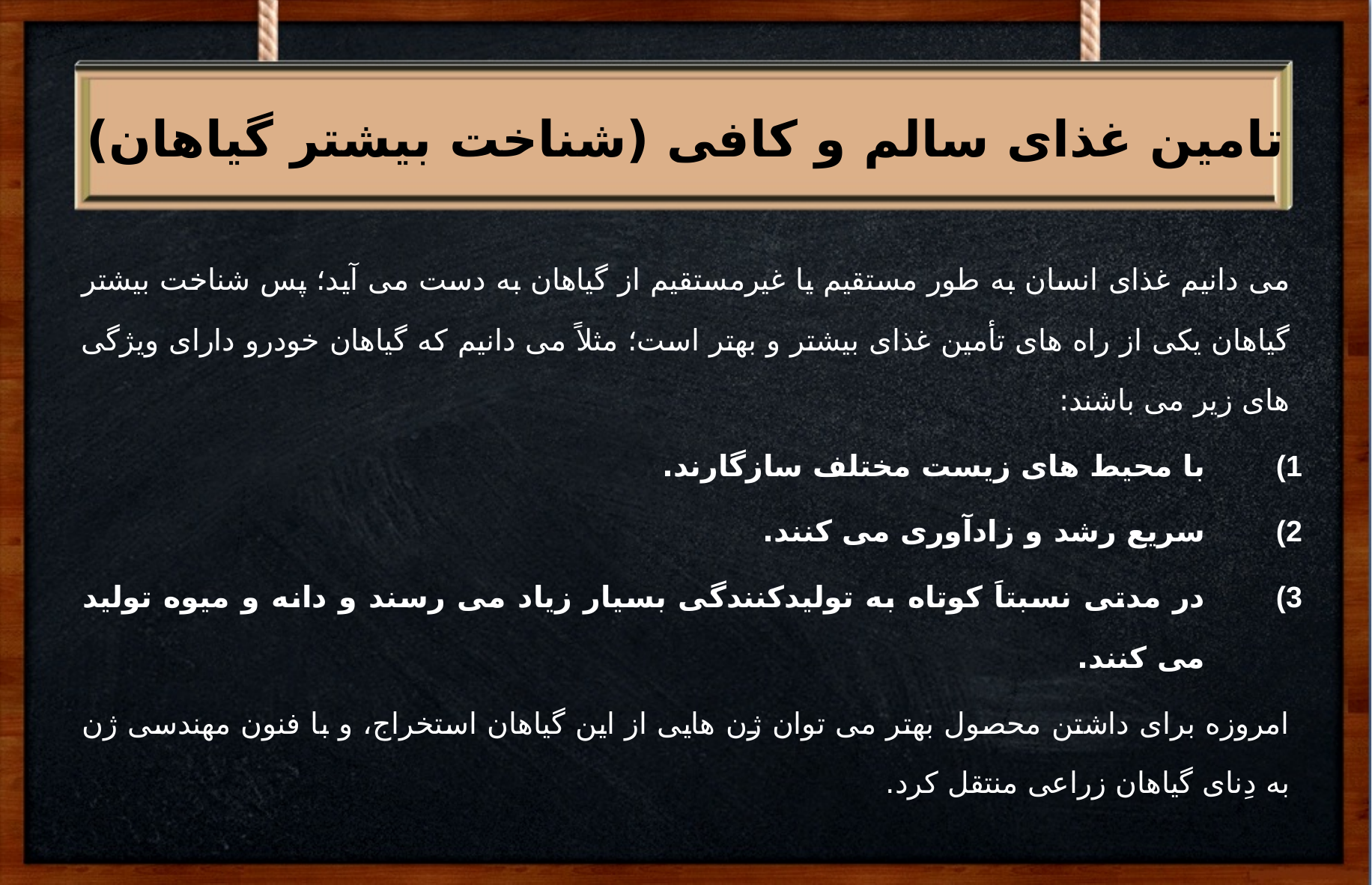

#
تامین غذای سالم و کافی (شناخت بیشتر گیاهان)
می دانیم غذای انسان به طور مستقیم یا غیرمستقیم از گیاهان به دست می آید؛ پس شناخت بیشتر گیاهان یکی از راه های تأمین غذای بیشتر و بهتر است؛ مثلاً می دانیم که گیاهان خودرو دارای ویژگی های زیر می باشند:
با محیط های زیست مختلف سازگارند.
سریع رشد و زادآوری می کنند.
در مدتی نسبتاَ کوتاه به تولیدکنندگی بسیار زیاد می رسند و دانه و میوه تولید می کنند.
امروزه برای داشتن محصول بهتر می توان ژن هایی از این گیاهان استخراج، و با فنون مهندسی ژن به دِنای گیاهان زراعی منتقل کرد.